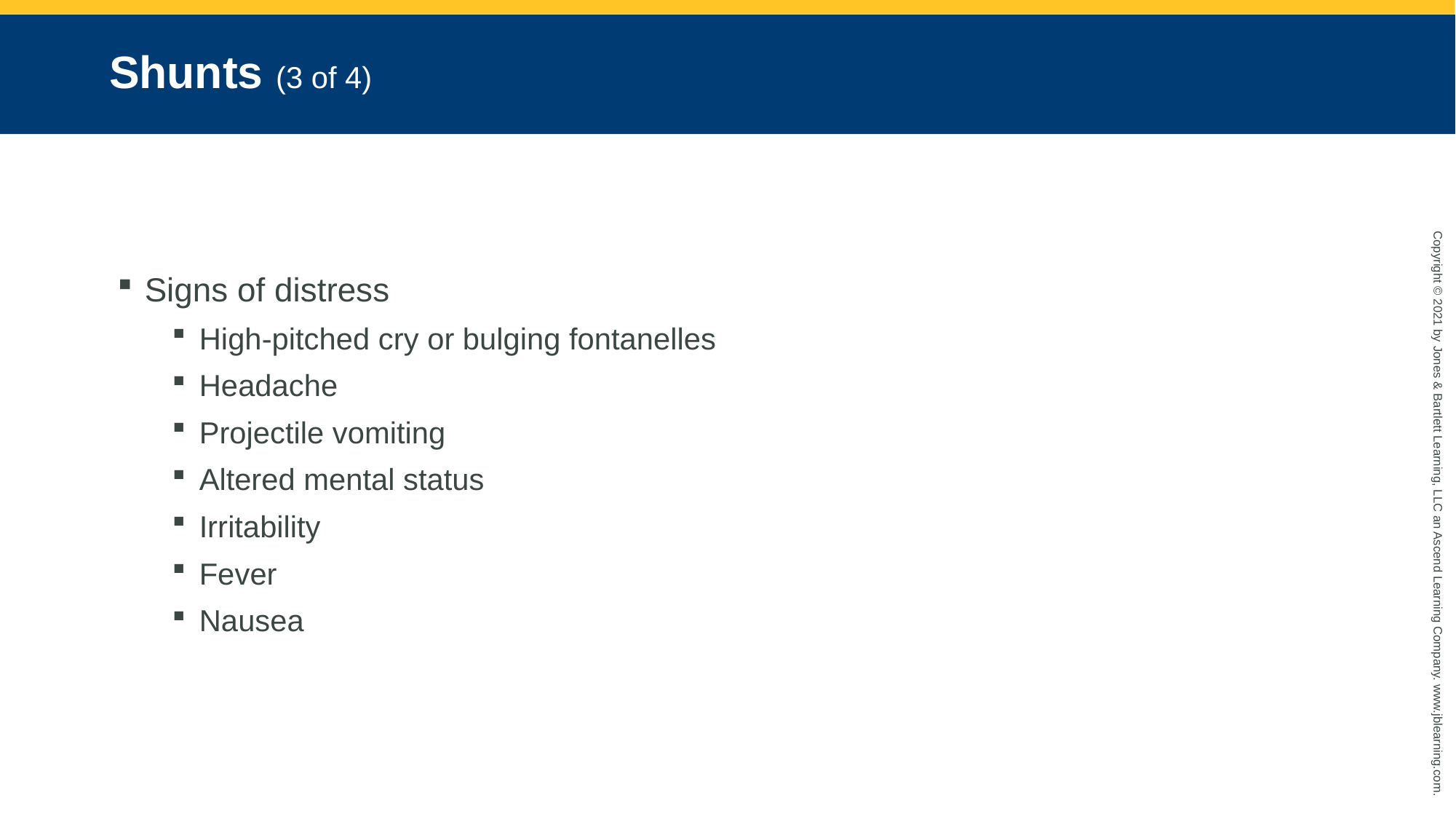

# Shunts (3 of 4)
Signs of distress
High-pitched cry or bulging fontanelles
Headache
Projectile vomiting
Altered mental status
Irritability
Fever
Nausea